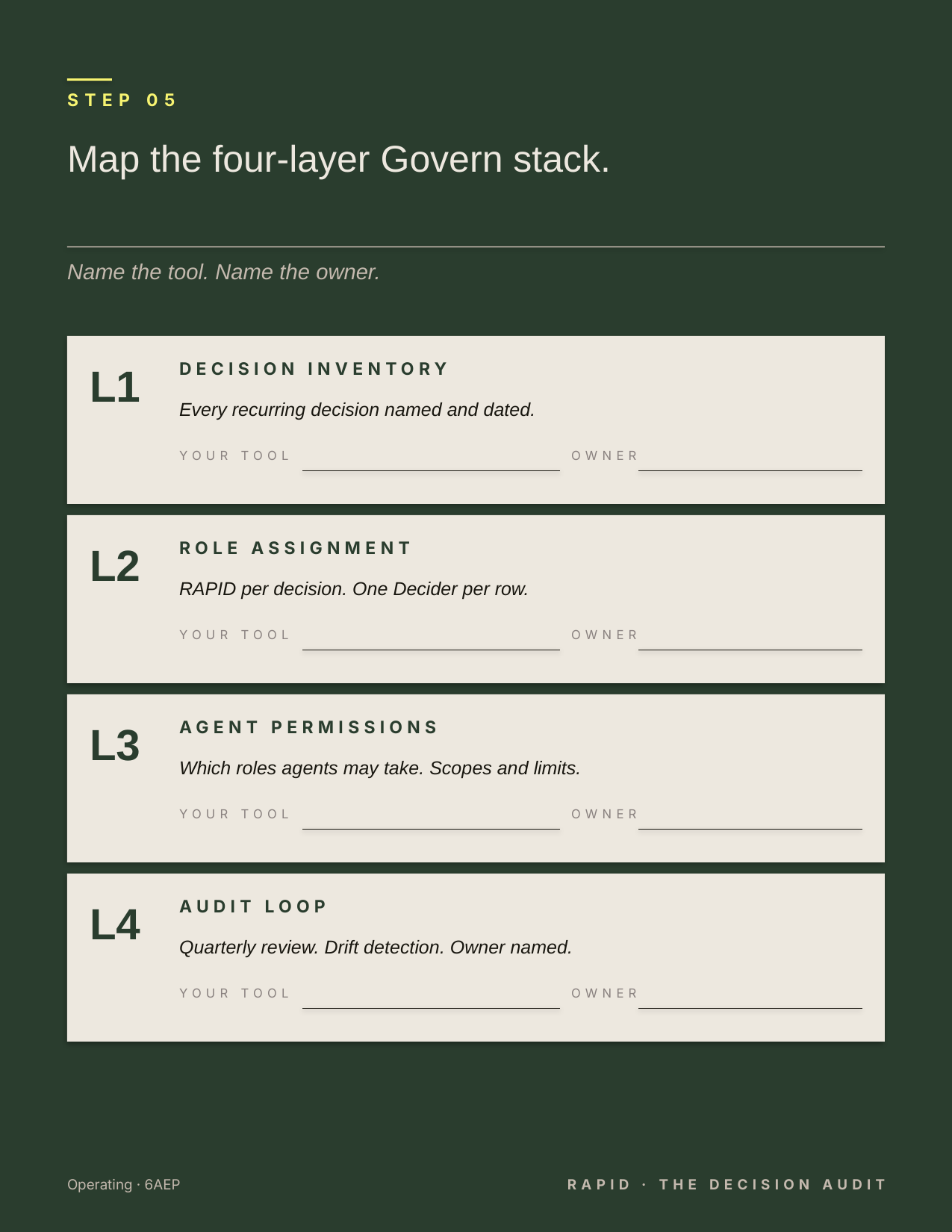

STEP 05
Map the four-layer Govern stack.

Name the tool. Name the owner.

L1
DECISION INVENTORY
Every recurring decision named and dated.
YOUR TOOL
OWNER

L2
ROLE ASSIGNMENT
RAPID per decision. One Decider per row.
YOUR TOOL
OWNER

L3
AGENT PERMISSIONS
Which roles agents may take. Scopes and limits.
YOUR TOOL
OWNER

L4
AUDIT LOOP
Quarterly review. Drift detection. Owner named.
YOUR TOOL
OWNER
Operating · 6AEP
RAPID · THE DECISION AUDIT